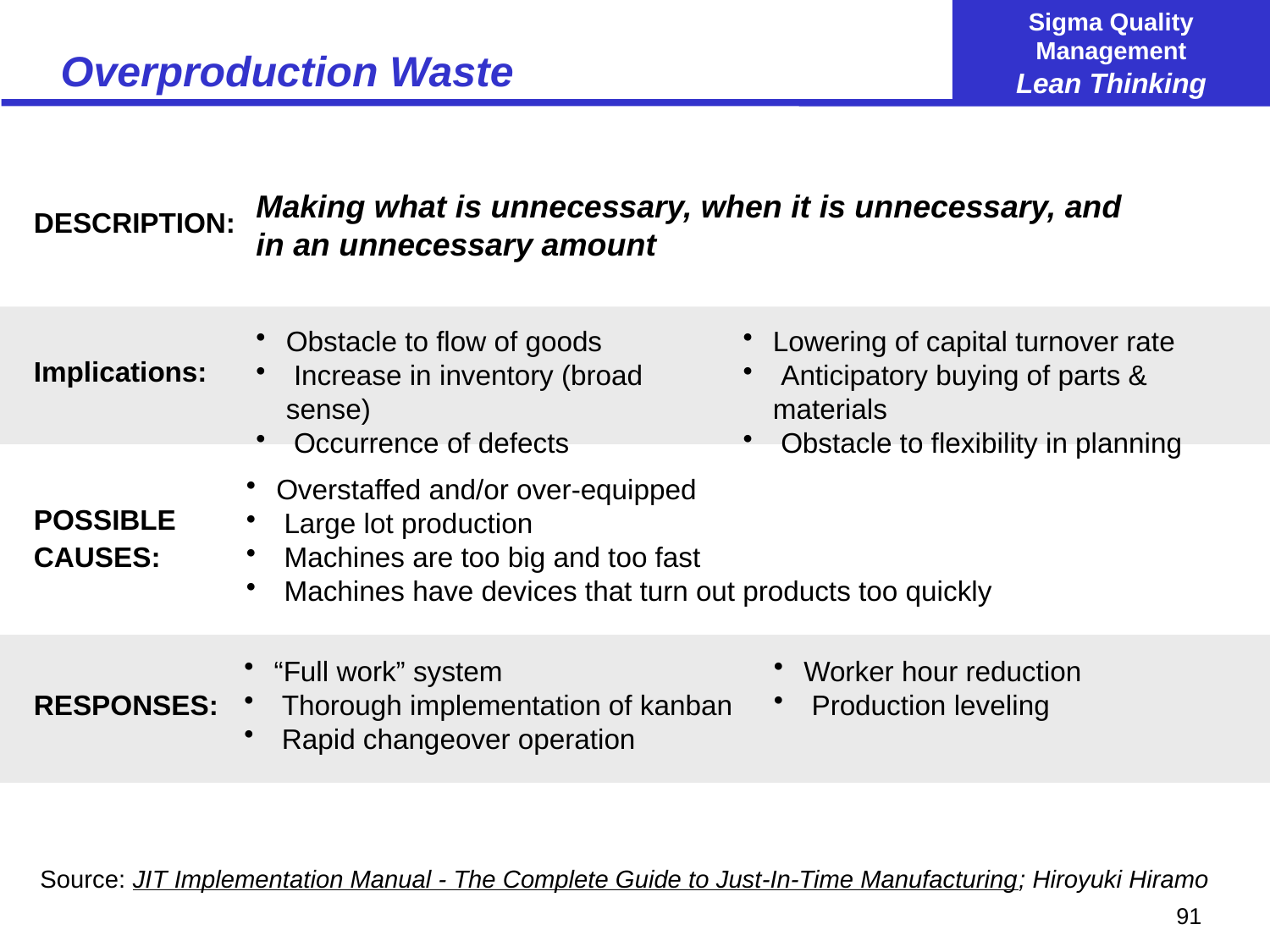

# Overproduction Waste
Making what is unnecessary, when it is unnecessary, and in an unnecessary amount
DESCRIPTION:

Implications:

POSSIBLE CAUSES:

RESPONSES:

Obstacle to flow of goods
 Increase in inventory (broad sense)
 Occurrence of defects
Lowering of capital turnover rate
 Anticipatory buying of parts & materials
 Obstacle to flexibility in planning
Overstaffed and/or over-equipped
 Large lot production
 Machines are too big and too fast
 Machines have devices that turn out products too quickly

“Full work” system
 Thorough implementation of kanban
 Rapid changeover operation
Worker hour reduction
 Production leveling
Source: JIT Implementation Manual - The Complete Guide to Just-In-Time Manufacturing; Hiroyuki Hiramo